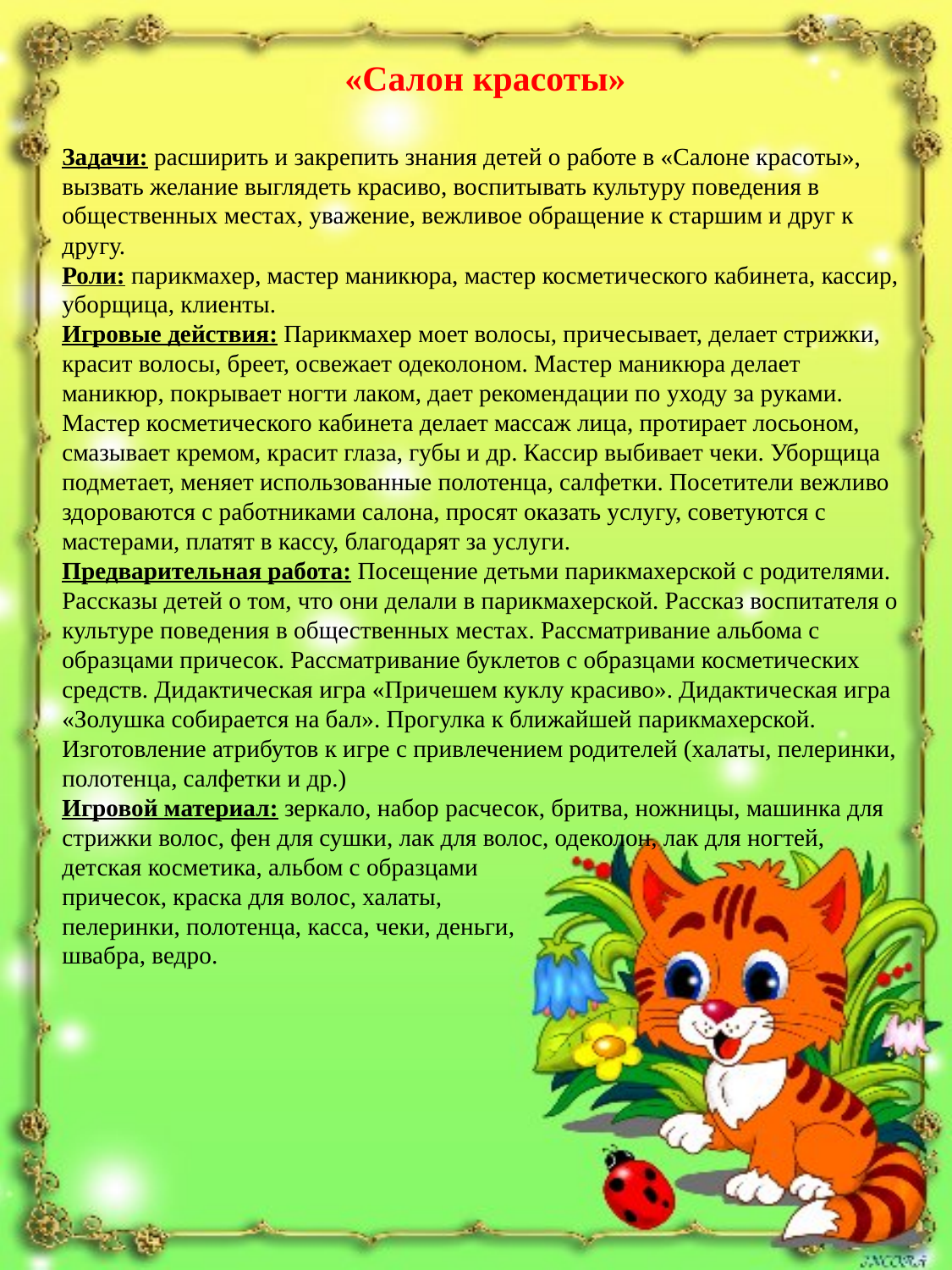

«Салон красоты»

Задачи: расширить и закрепить знания детей о работе в «Салоне красоты», вызвать желание выглядеть красиво, воспитывать культуру поведения в общественных местах, уважение, вежливое обращение к старшим и друг к другу.
Роли: парикмахер, мастер маникюра, мастер косметического кабинета, кассир, уборщица, клиенты.
Игровые действия: Парикмахер моет волосы, причесывает, делает стрижки, красит волосы, бреет, освежает одеколоном. Мастер маникюра делает маникюр, покрывает ногти лаком, дает рекомендации по уходу за руками. Мастер косметического кабинета делает массаж лица, протирает лосьоном, смазывает кремом, красит глаза, губы и др. Кассир выбивает чеки. Уборщица подметает, меняет использованные полотенца, салфетки. Посетители вежливо здороваются с работниками салона, просят оказать услугу, советуются с мастерами, платят в кассу, благодарят за услуги.
Предварительная работа: Посещение детьми парикмахерской с родителями. Рассказы детей о том, что они делали в парикмахерской. Рассказ воспитателя о культуре поведения в общественных местах. Рассматривание альбома с образцами причесок. Рассматривание буклетов с образцами косметических средств. Дидактическая игра «Причешем куклу красиво». Дидактическая игра «Золушка собирается на бал». Прогулка к ближайшей парикмахерской. Изготовление атрибутов к игре с привлечением родителей (халаты, пелеринки, полотенца, салфетки и др.)
Игровой материал: зеркало, набор расчесок, бритва, ножницы, машинка для стрижки волос, фен для сушки, лак для волос, одеколон, лак для ногтей, детская косметика, альбом с образцами                                                             причесок, краска для волос, халаты,                                                                           пелеринки, полотенца, касса, чеки, деньги,                                                              швабра, ведро.